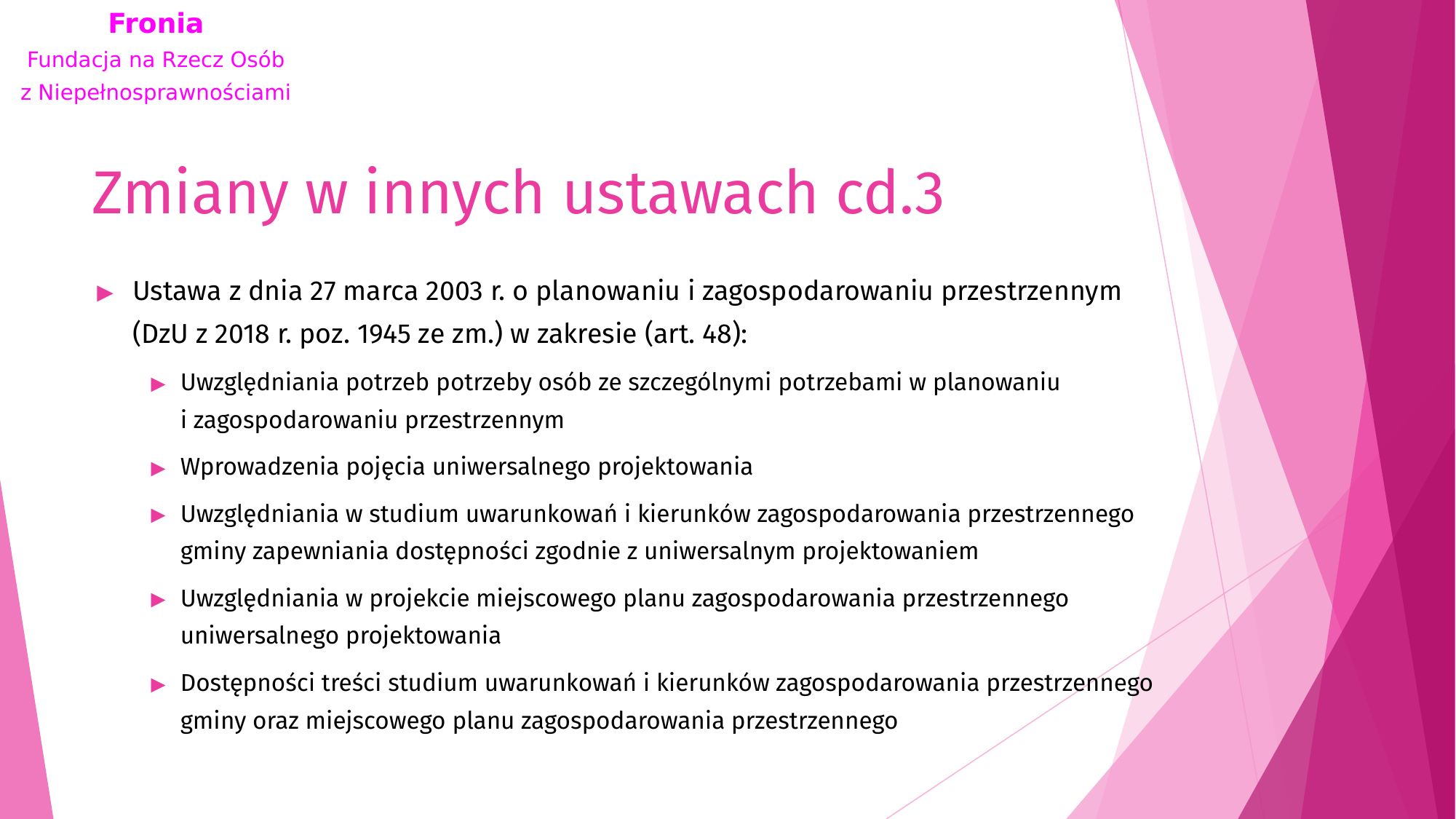

# Zmiany w innych ustawach cd.3
Ustawa z dnia 27 marca 2003 r. o planowaniu i zagospodarowaniu przestrzennym (DzU z 2018 r. poz. 1945 ze zm.) w zakresie (art. 48):
Uwzględniania potrzeb potrzeby osób ze szczególnymi potrzebami w planowaniu i zagospodarowaniu przestrzennym
Wprowadzenia pojęcia uniwersalnego projektowania
Uwzględniania w studium uwarunkowań i kierunków zagospodarowania przestrzennego gminy zapewniania dostępności zgodnie z uniwersalnym projektowaniem
Uwzględniania w projekcie miejscowego planu zagospodarowania przestrzennego uniwersalnego projektowania
Dostępności treści studium uwarunkowań i kierunków zagospodarowania przestrzennego gminy oraz miejscowego planu zagospodarowania przestrzennego